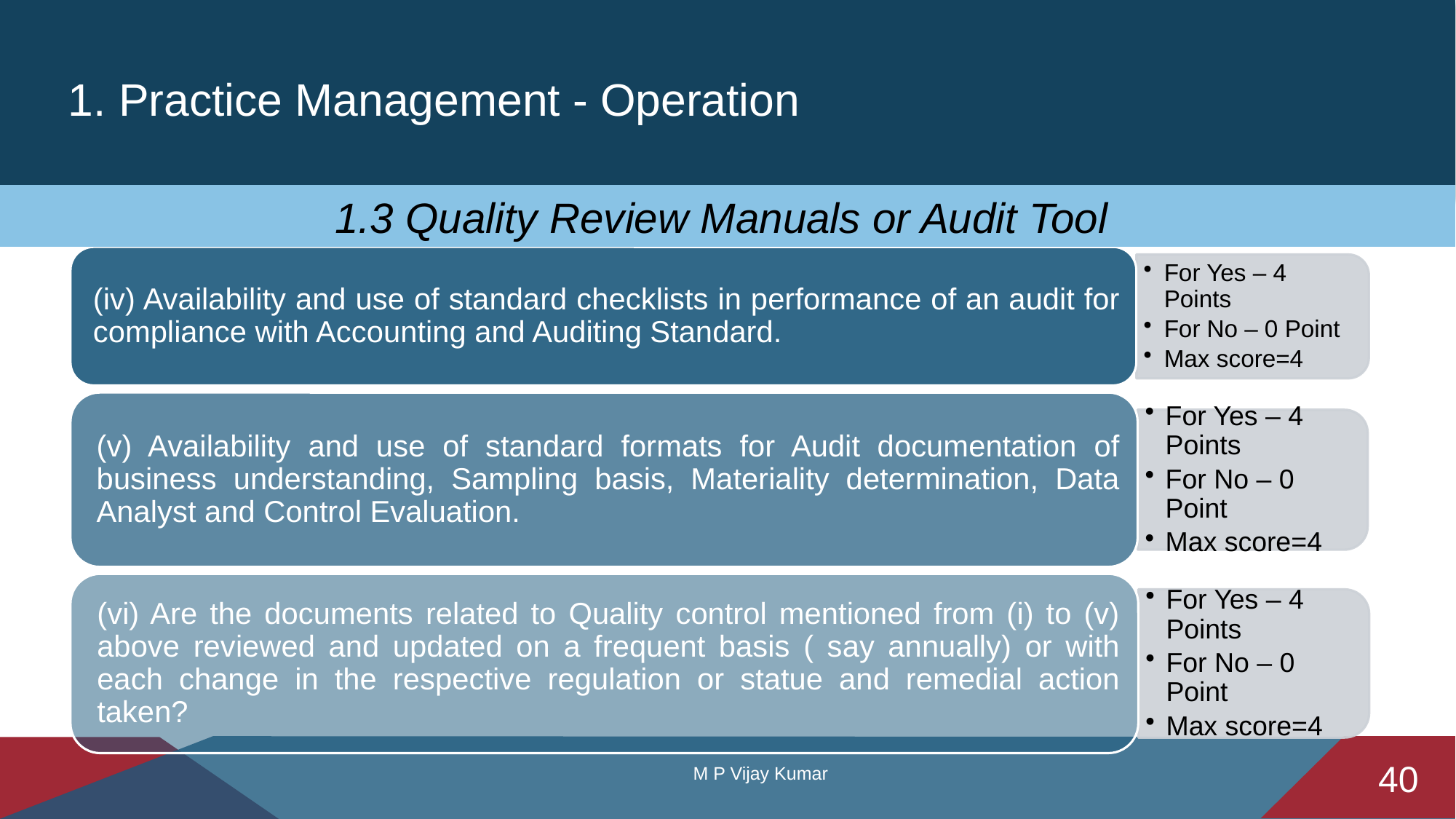

1. Practice Management - Operation
1.3 Quality Review Manuals or Audit Tool
For Yes – 4 Points
For No – 0 Point
Max score=4
(iv) Availability and use of standard checklists in performance of an audit for compliance with Accounting and Auditing Standard.
For Yes – 4 Points
For No – 0 Point
Max score=4
(v) Availability and use of standard formats for Audit documentation of business understanding, Sampling basis, Materiality determination, Data Analyst and Control Evaluation.
For Yes – 4 Points
For No – 0 Point
Max score=4
(vi) Are the documents related to Quality control mentioned from (i) to (v) above reviewed and updated on a frequent basis ( say annually) or with each change in the respective regulation or statue and remedial action taken?